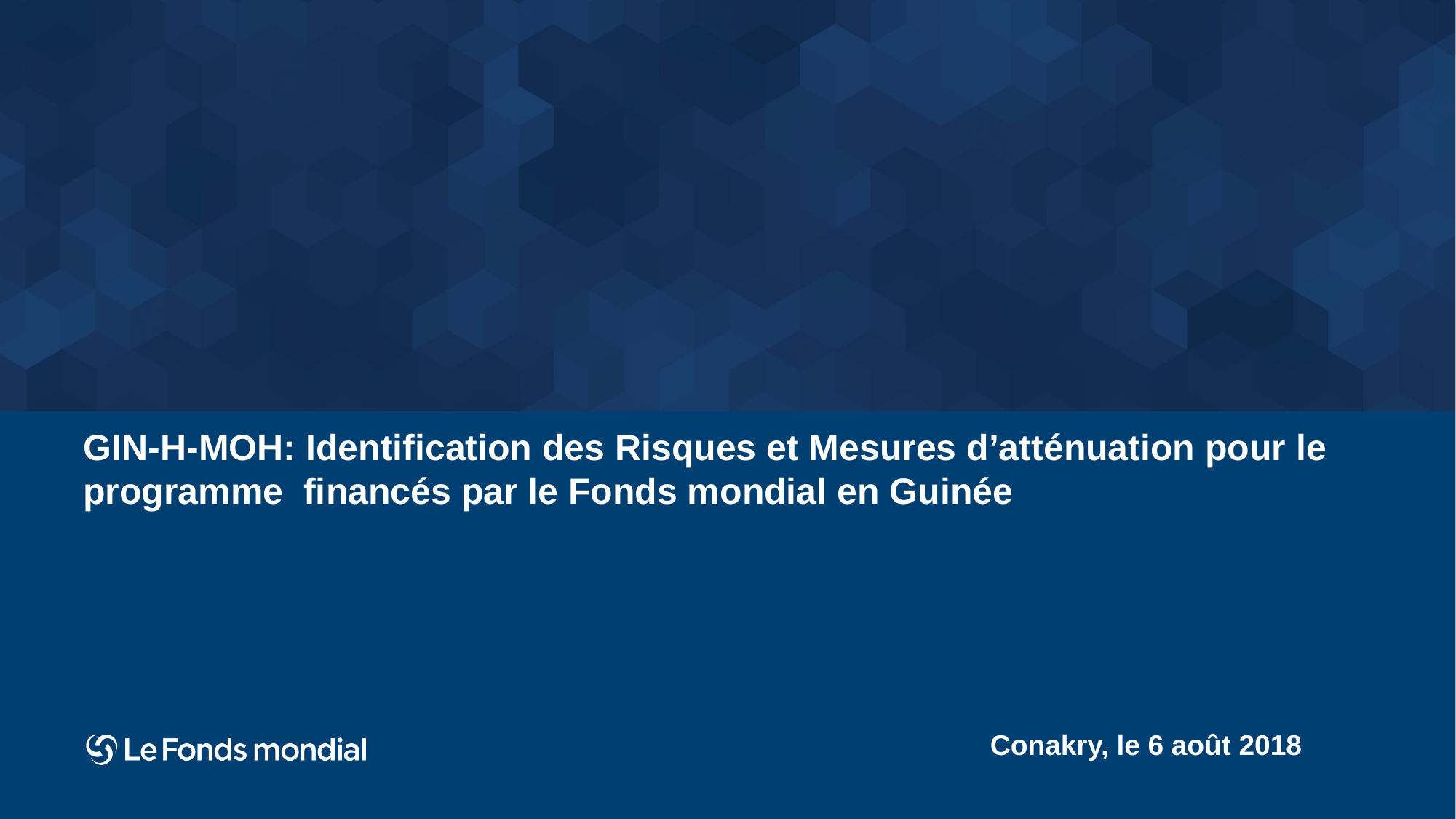

GIN-H-MOH: Identification des Risques et Mesures d’atténuation pour le programme  financés par le Fonds mondial en Guinée

Conakry, le 6 août 2018